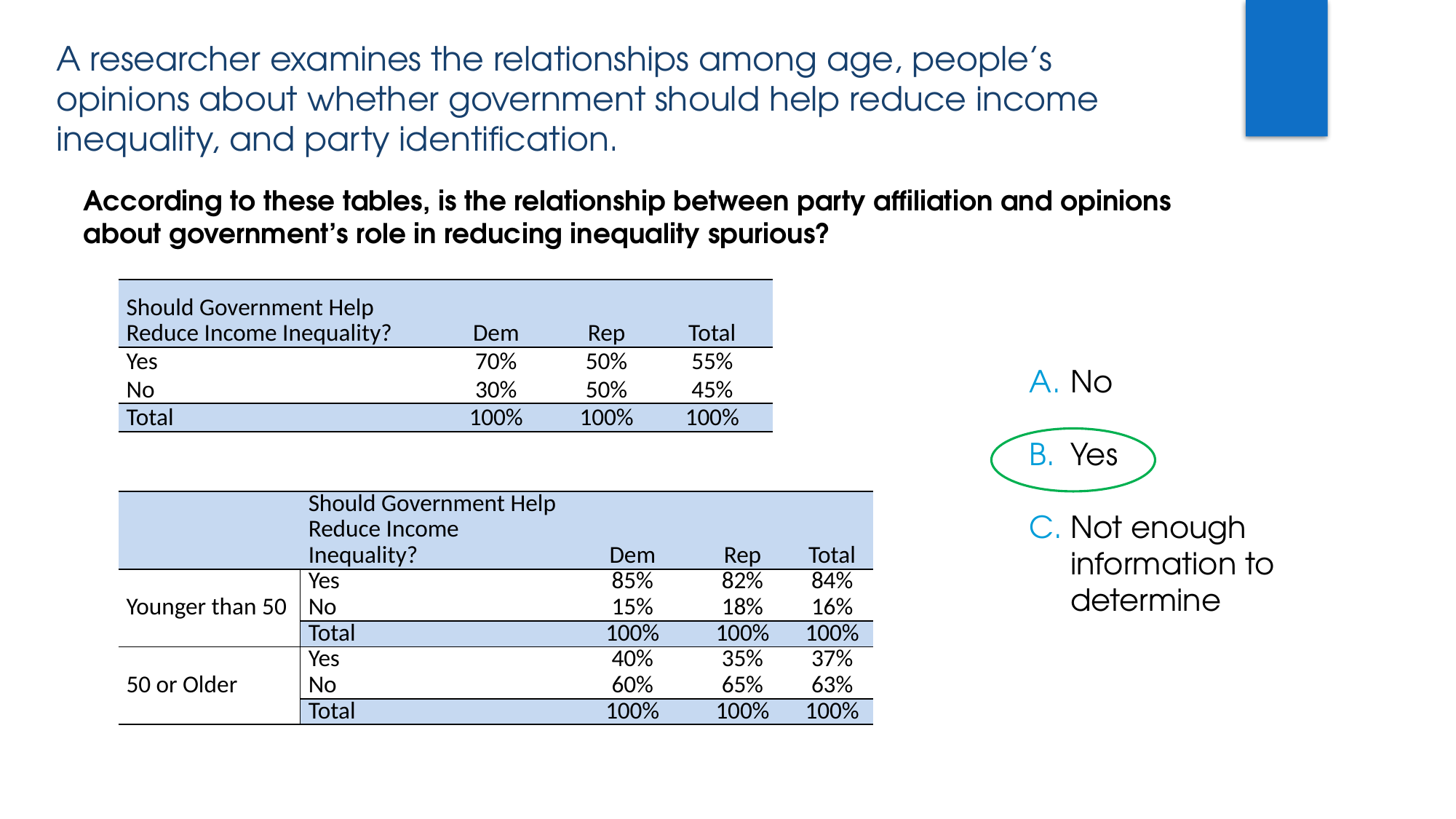

A researcher examines the relationships among age, people’s opinions about whether government should help reduce income inequality, and party identification.
According to these tables, is the relationship between party affiliation and opinions about government’s role in reducing inequality spurious?
| Should Government Help Reduce Income Inequality? | Dem | Rep | Total |
| --- | --- | --- | --- |
| Yes | 70% | 50% | 55% |
| No | 30% | 50% | 45% |
| Total | 100% | 100% | 100% |
No

Yes

Not enough information to determine

|  | Should Government Help Reduce Income Inequality? | Dem | Rep | Total |
| --- | --- | --- | --- | --- |
| Younger than 50 | Yes | 85% | 82% | 84% |
|  | No | 15% | 18% | 16% |
|  | Total | 100% | 100% | 100% |
| 50 or Older | Yes | 40% | 35% | 37% |
|  | No | 60% | 65% | 63% |
|  | Total | 100% | 100% | 100% |